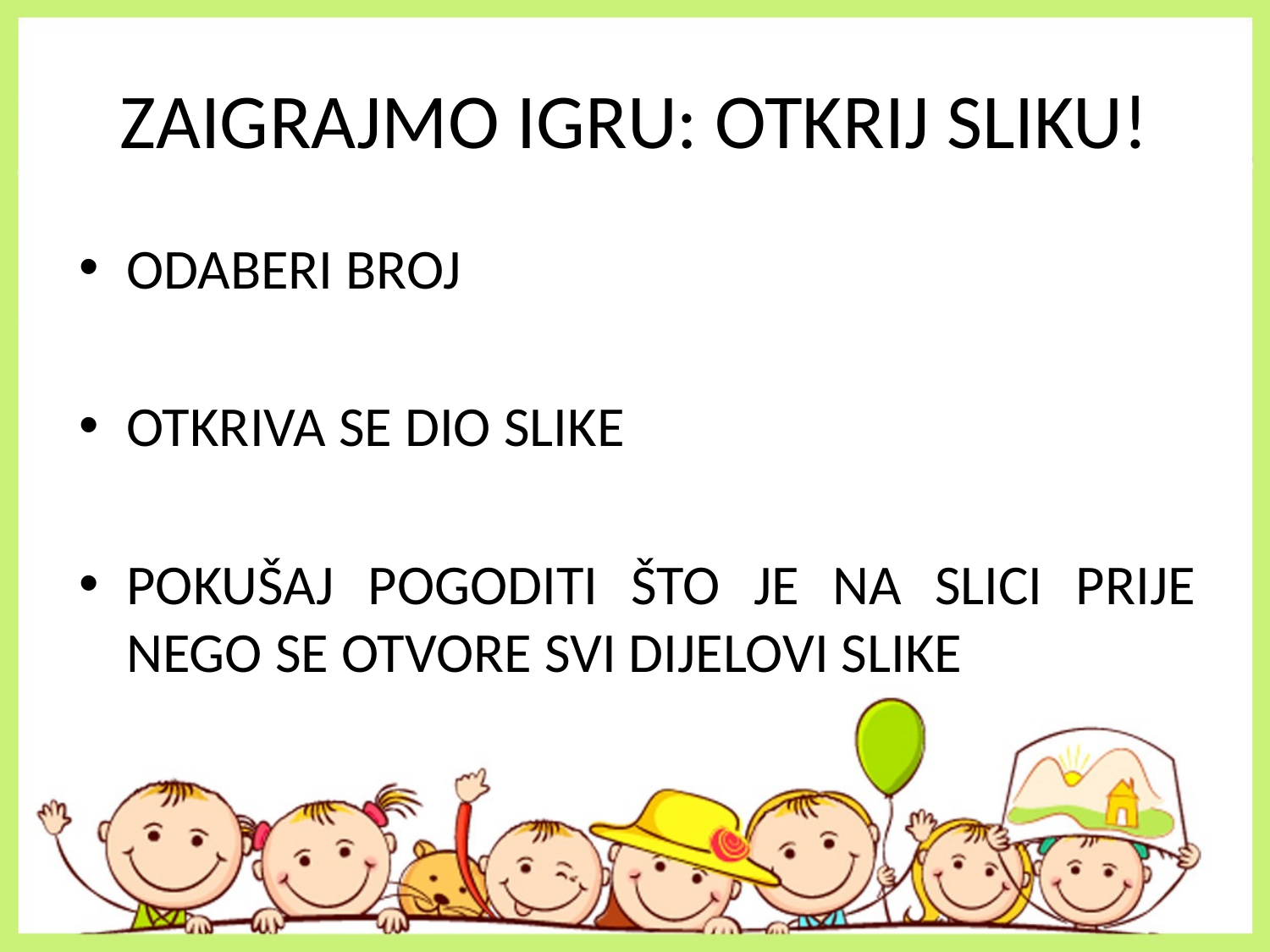

# ZAIGRAJMO IGRU: OTKRIJ SLIKU!
ODABERI BROJ

OTKRIVA SE DIO SLIKE

POKUŠAJ POGODITI ŠTO JE NA SLICI PRIJE NEGO SE OTVORE SVI DIJELOVI SLIKE